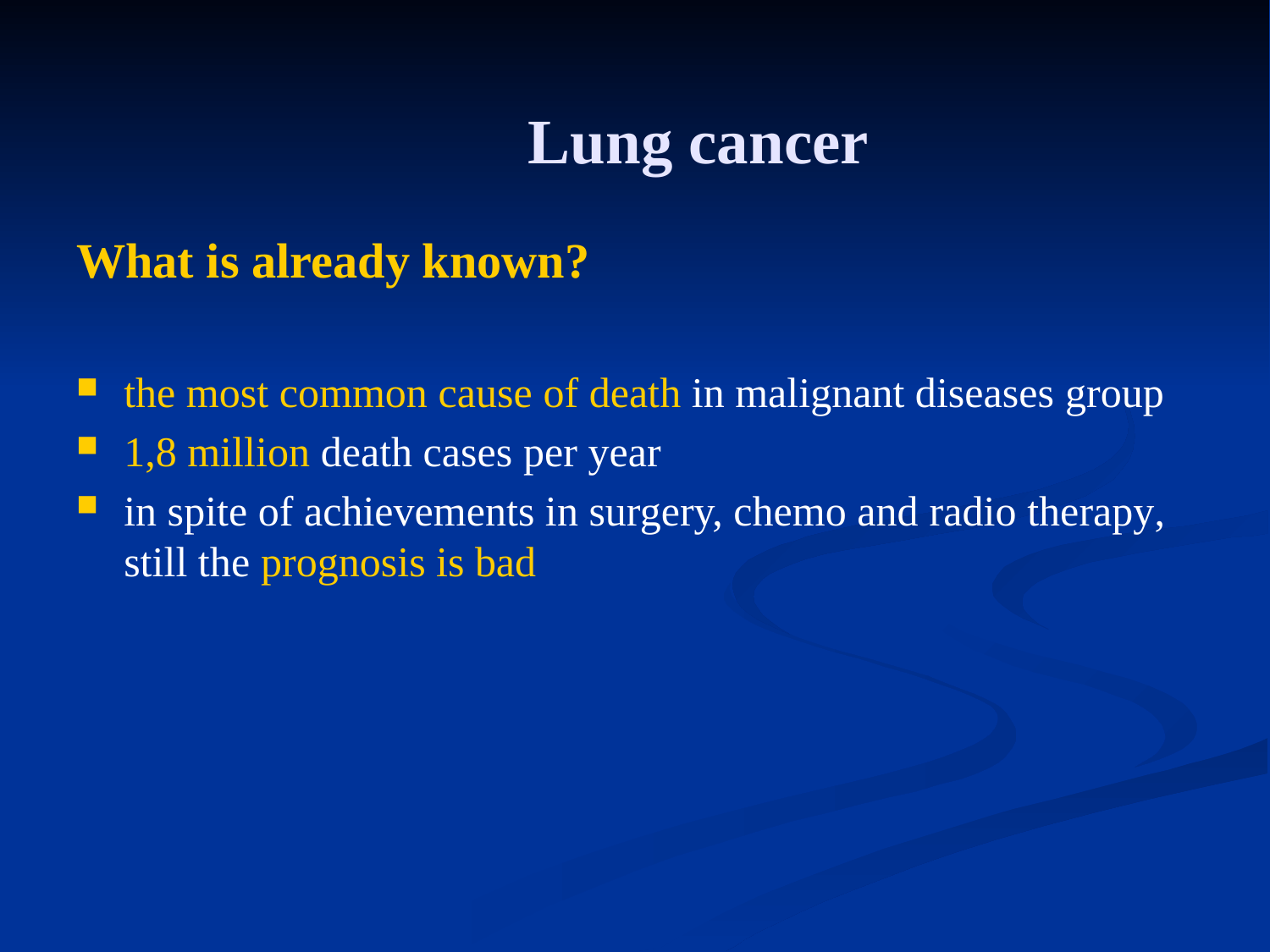

# Lung cancer
What is already known?

the most common cause of death in malignant diseases group
1,8 million death cases per year
in spite of achievements in surgery, chemo and radio therapy, still the prognosis is bad